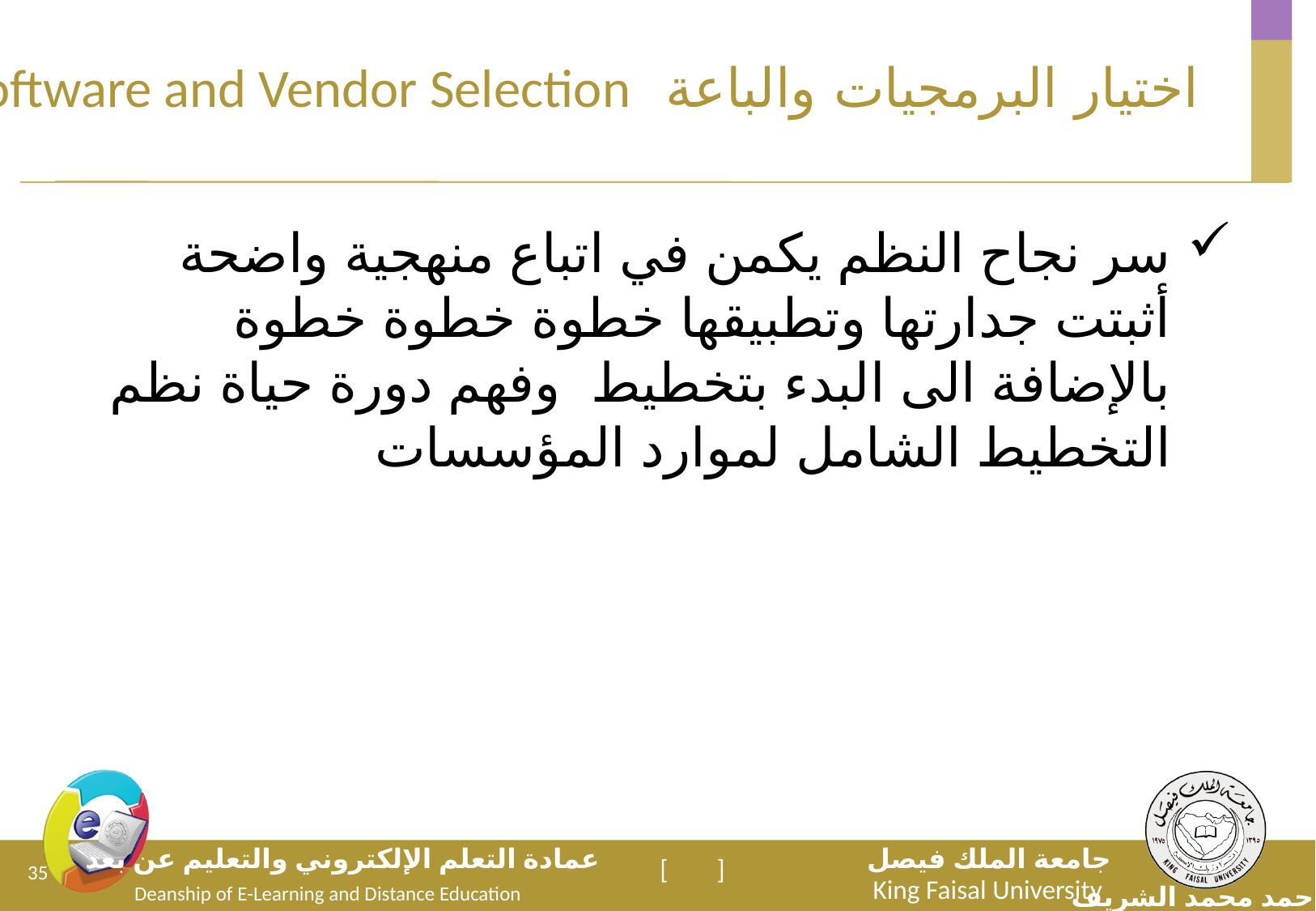

# اختيار البرمجيات والباعة  Software and Vendor Selection
سر نجاح النظم يكمن في اتباع منهجية واضحة  أثبتت جدارتها وتطبيقها خطوة خطوة خطوة بالإضافة الى البدء بتخطيط  وفهم دورة حياة نظم التخطيط الشامل لموارد المؤسسات
35